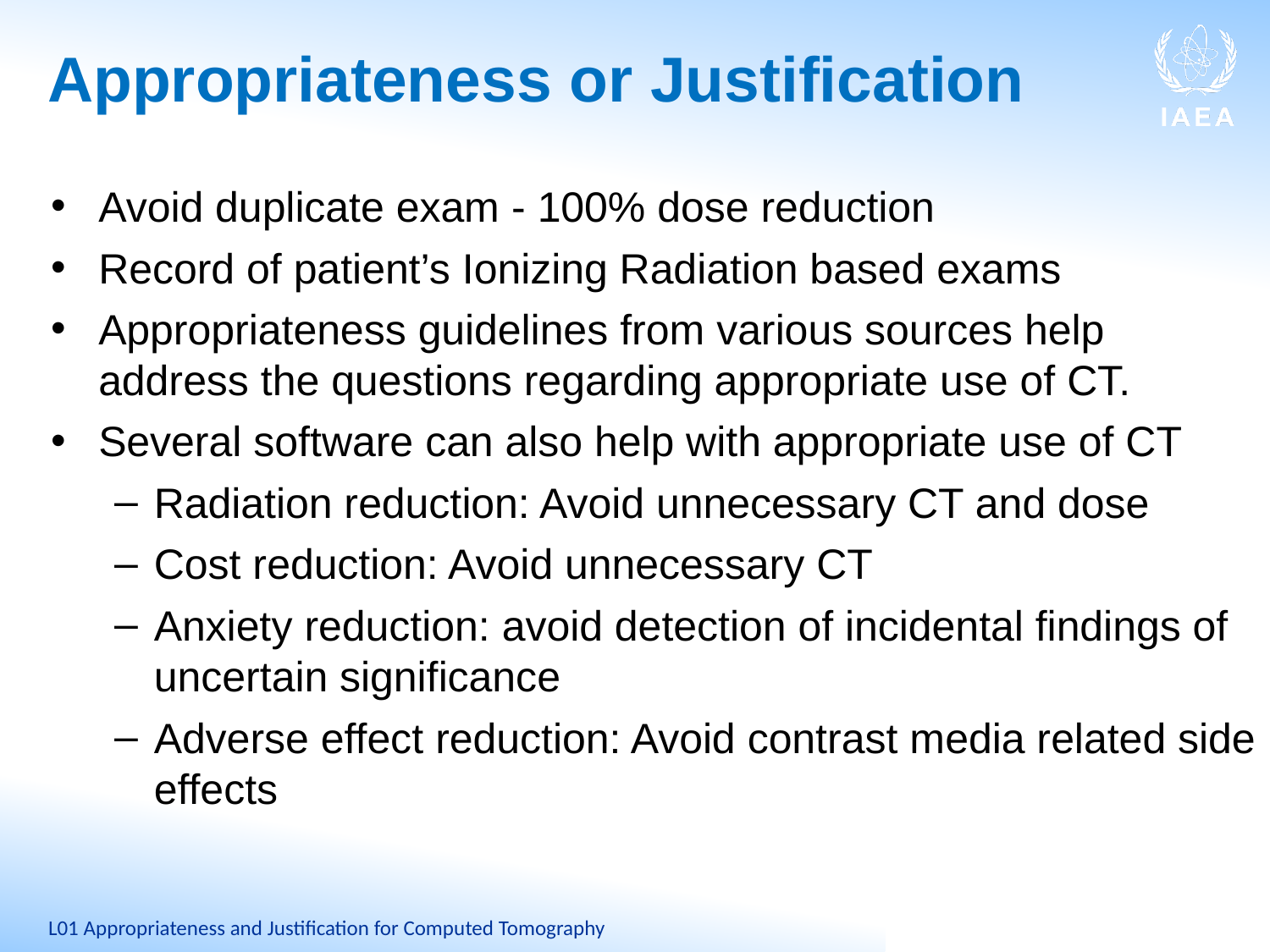

# Appropriateness or Justification
Avoid duplicate exam - 100% dose reduction
Record of patient’s Ionizing Radiation based exams
Appropriateness guidelines from various sources help address the questions regarding appropriate use of CT.
Several software can also help with appropriate use of CT
Radiation reduction: Avoid unnecessary CT and dose
Cost reduction: Avoid unnecessary CT
Anxiety reduction: avoid detection of incidental findings of uncertain significance
Adverse effect reduction: Avoid contrast media related side effects